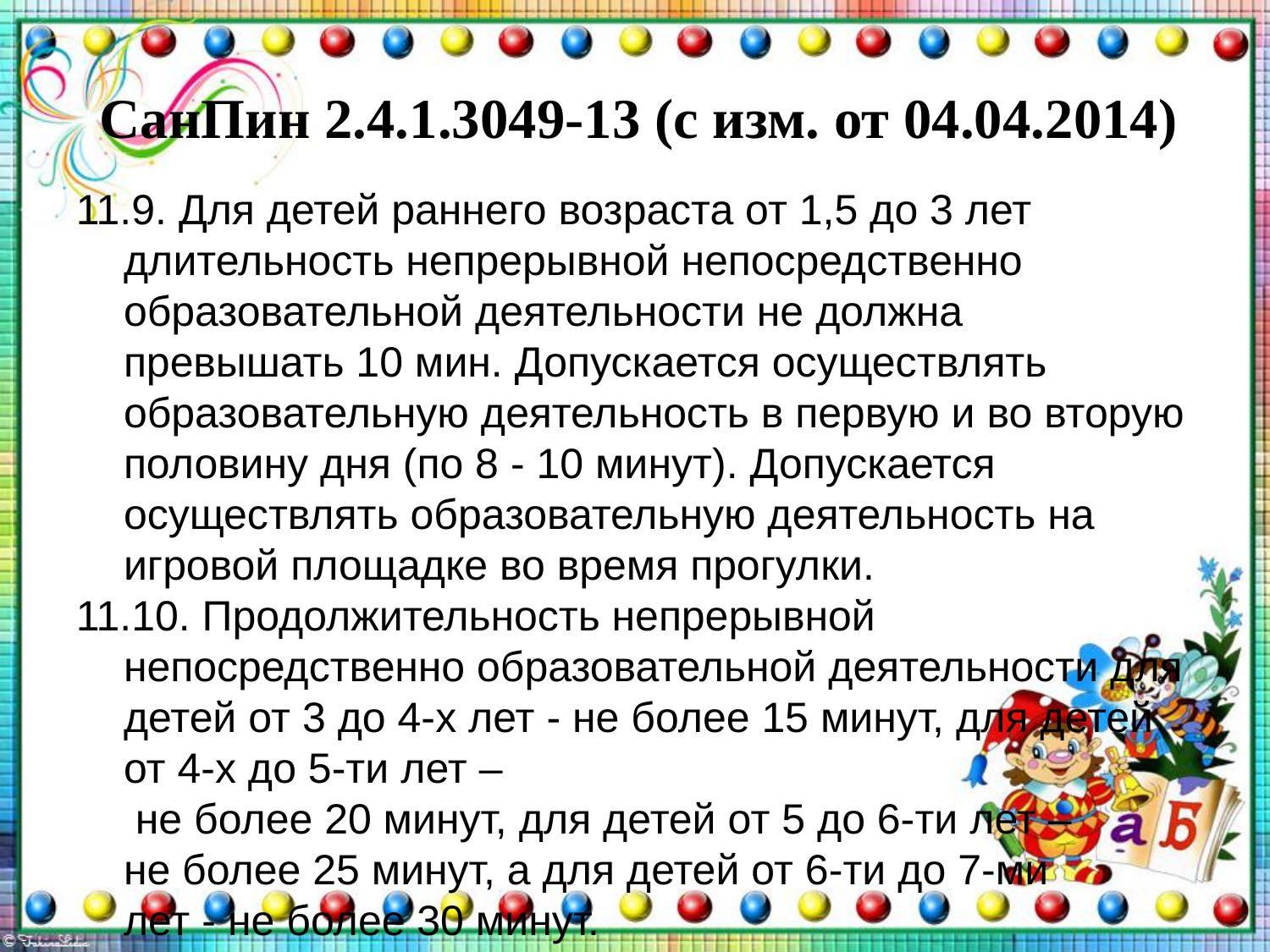

# СанПин 2.4.1.3049-13 (с изм. от 04.04.2014)
11.9. Для детей раннего возраста от 1,5 до 3 лет длительность непрерывной непосредственно образовательной деятельности не должна превышать 10 мин. Допускается осуществлять образовательную деятельность в первую и во вторую половину дня (по 8 - 10 минут). Допускается осуществлять образовательную деятельность на игровой площадке во время прогулки.
11.10. Продолжительность непрерывной непосредственно образовательной деятельности для детей от 3 до 4-х лет - не более 15 минут, для детей от 4-х до 5-ти лет –
	 не более 20 минут, для детей от 5 до 6-ти лет –
	не более 25 минут, а для детей от 6-ти до 7-ми
	лет - не более 30 минут.